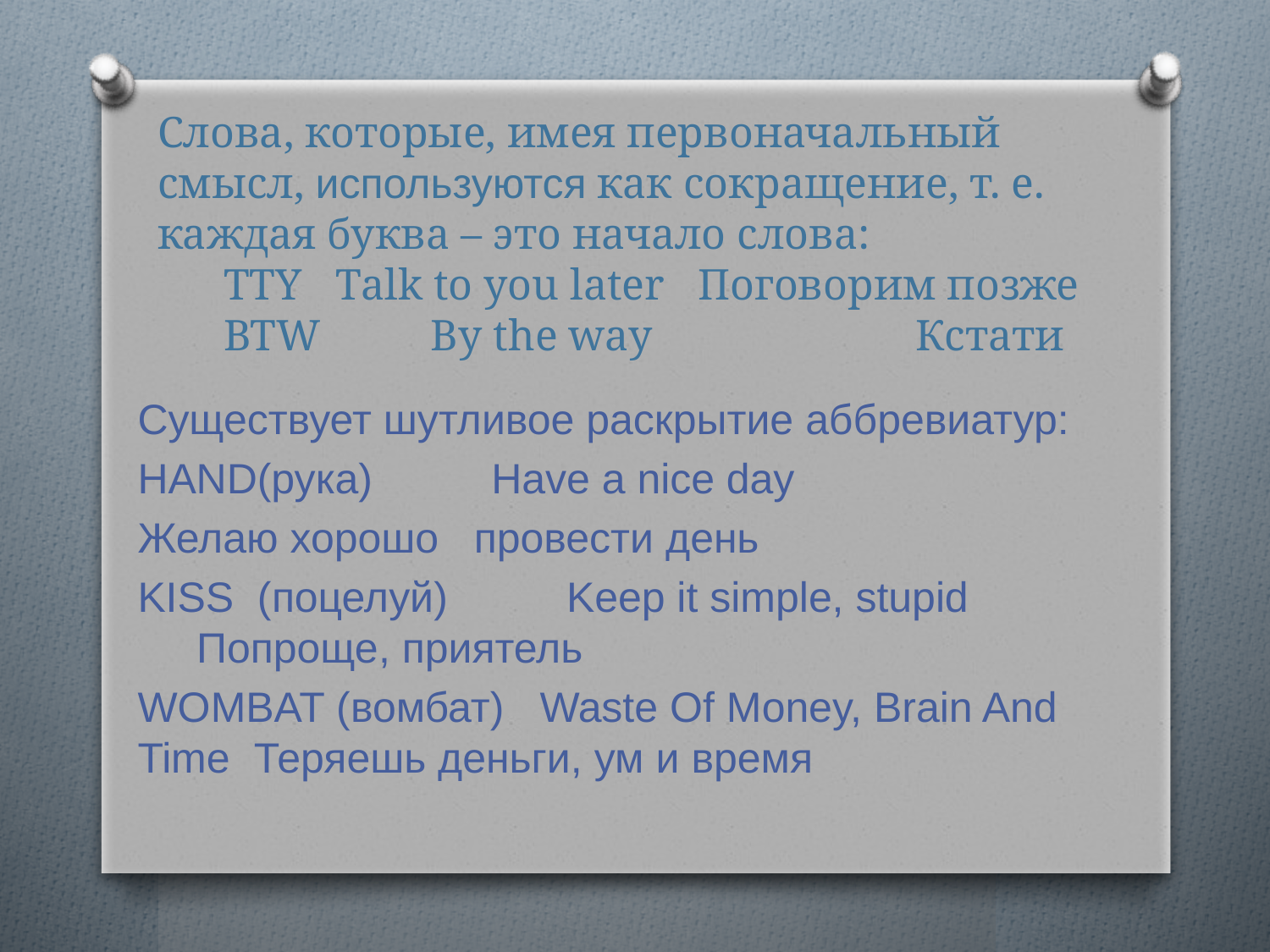

# Слова, которые, имея первоначальный смысл, используются как сокращение, т. е. каждая буква – это начало слова: TTY   Тalk to you later   Поговорим позже BTW          Вy the way                        Кстати
Существует шутливое раскрытие аббревиатур:
HAND(рука)          Have a nice day
Желаю хорошо   провести день
KISS  (поцелуй)          Keep it simple, stupid                    Попроще, приятель
WOMBAT (вомбат)   Waste Of Money, Brain And Time  Теряешь деньги, ум и время